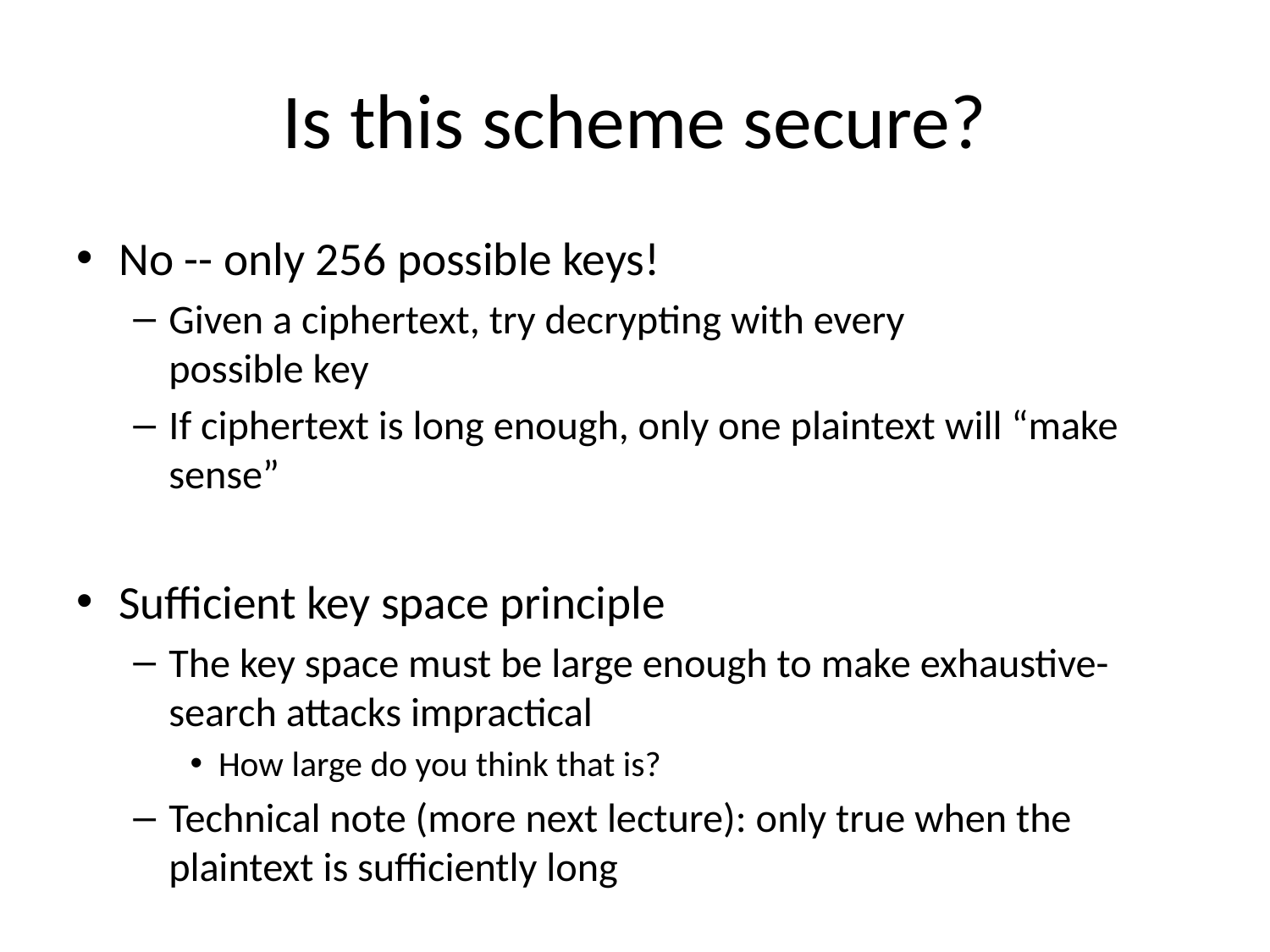

# Is this scheme secure?
No -- only 256 possible keys!
Given a ciphertext, try decrypting with every
possible key
If ciphertext is long enough, only one plaintext will “make sense”

Sufficient key space principle
The key space must be large enough to make exhaustive-search attacks impractical
How large do you think that is?
Technical note (more next lecture): only true when the plaintext is sufficiently long